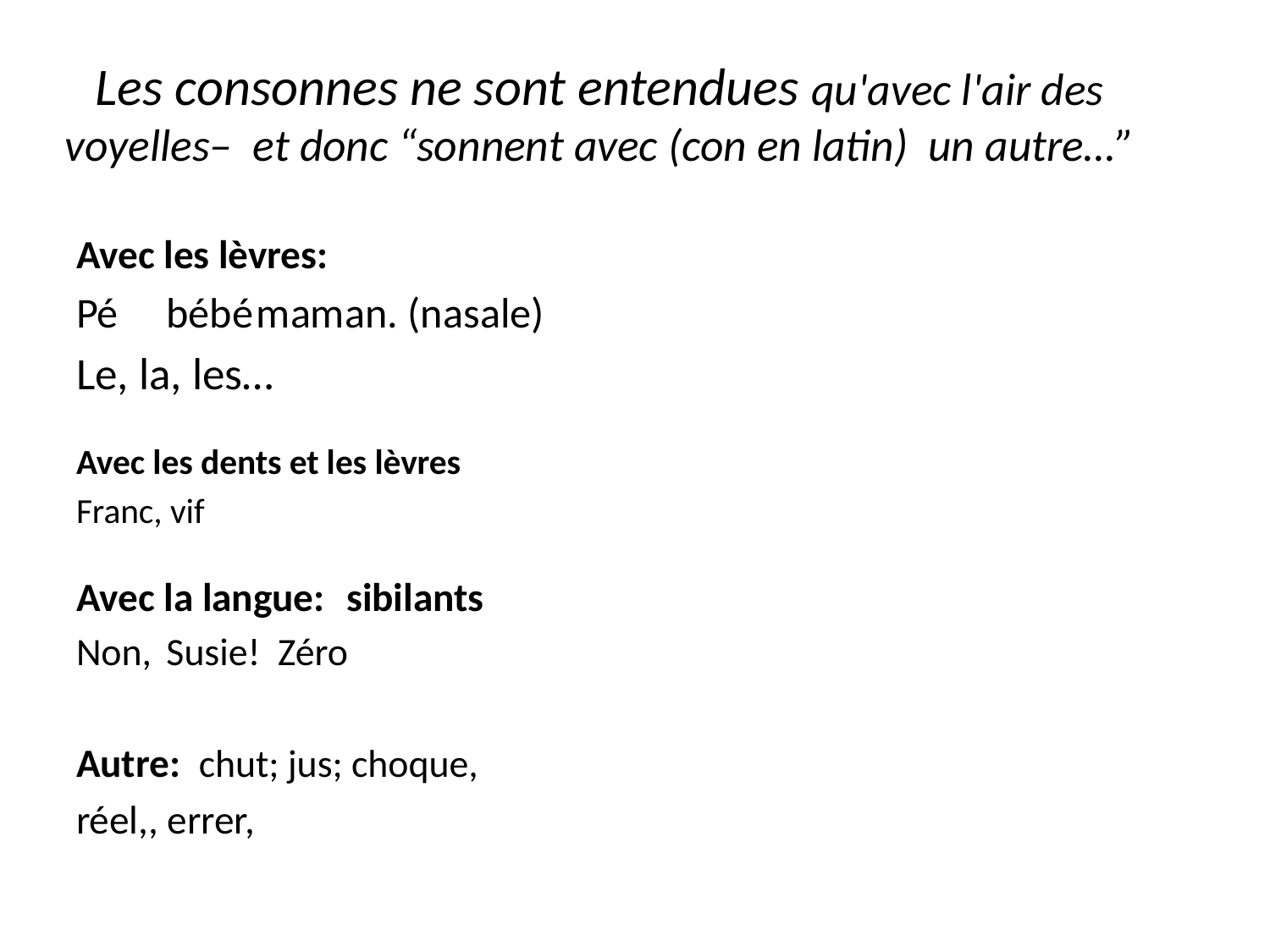

# Les consonnes ne sont entendues qu'avec l'air des voyelles–  et donc “sonnent avec (con en latin)  un autre…”
Avec les lèvres:
Pé			bébé			maman. (nasale)
Le, la, les…

Avec les dents et les lèvres
Franc, vif

Avec la langue: 				sibilants
Non, 						Susie!  Zéro

Autre:  chut; jus; choque,
réel,, errer,